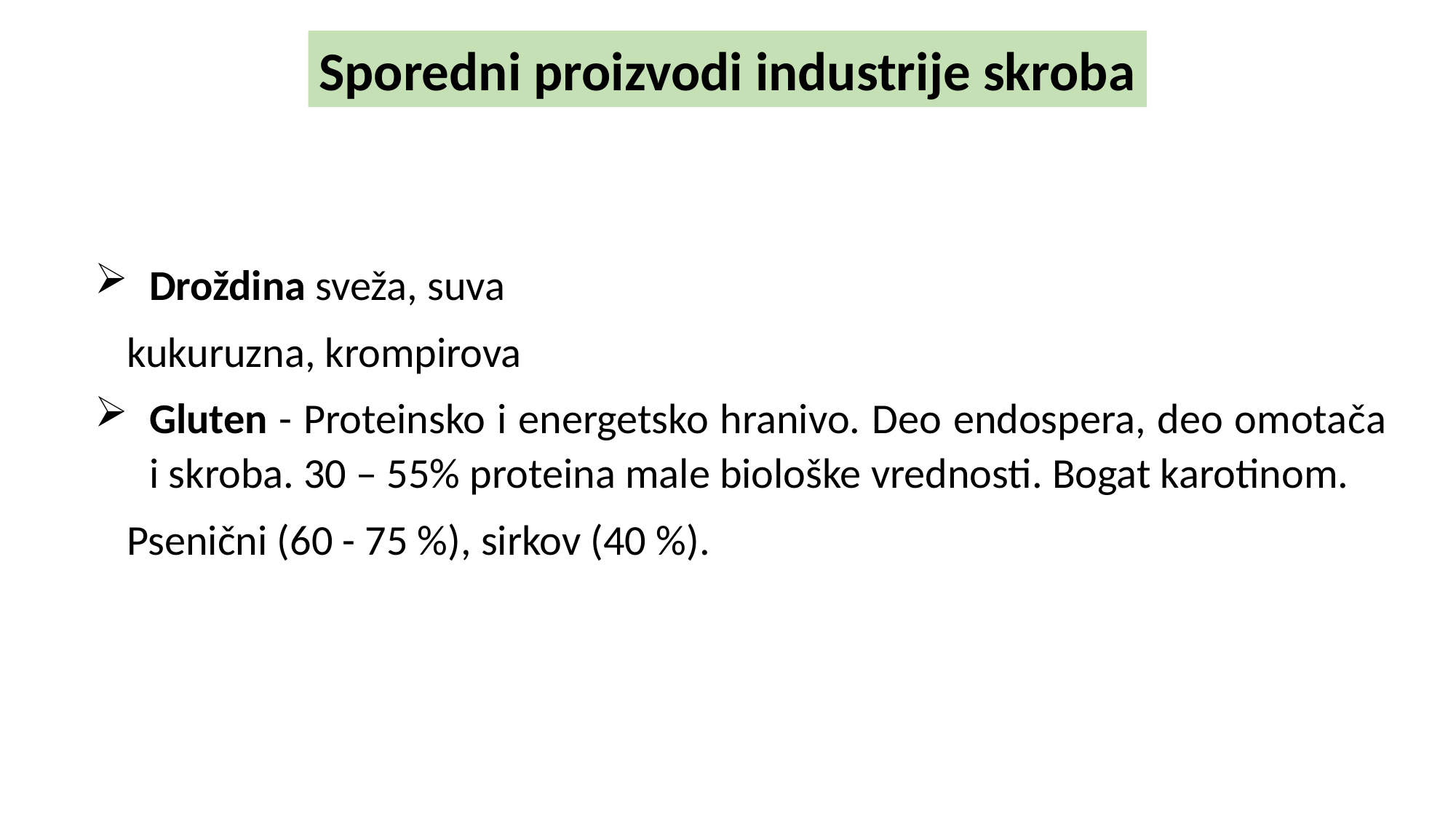

Sporedni proizvodi industrije skroba
Droždina sveža, suva
kukuruzna, krompirova
Gluten - Proteinsko i energetsko hranivo. Deo endospera, deo omotača i skroba. 30 – 55% proteina male biološke vrednosti. Bogat karotinom.
Psenični (60 - 75 %), sirkov (40 %).